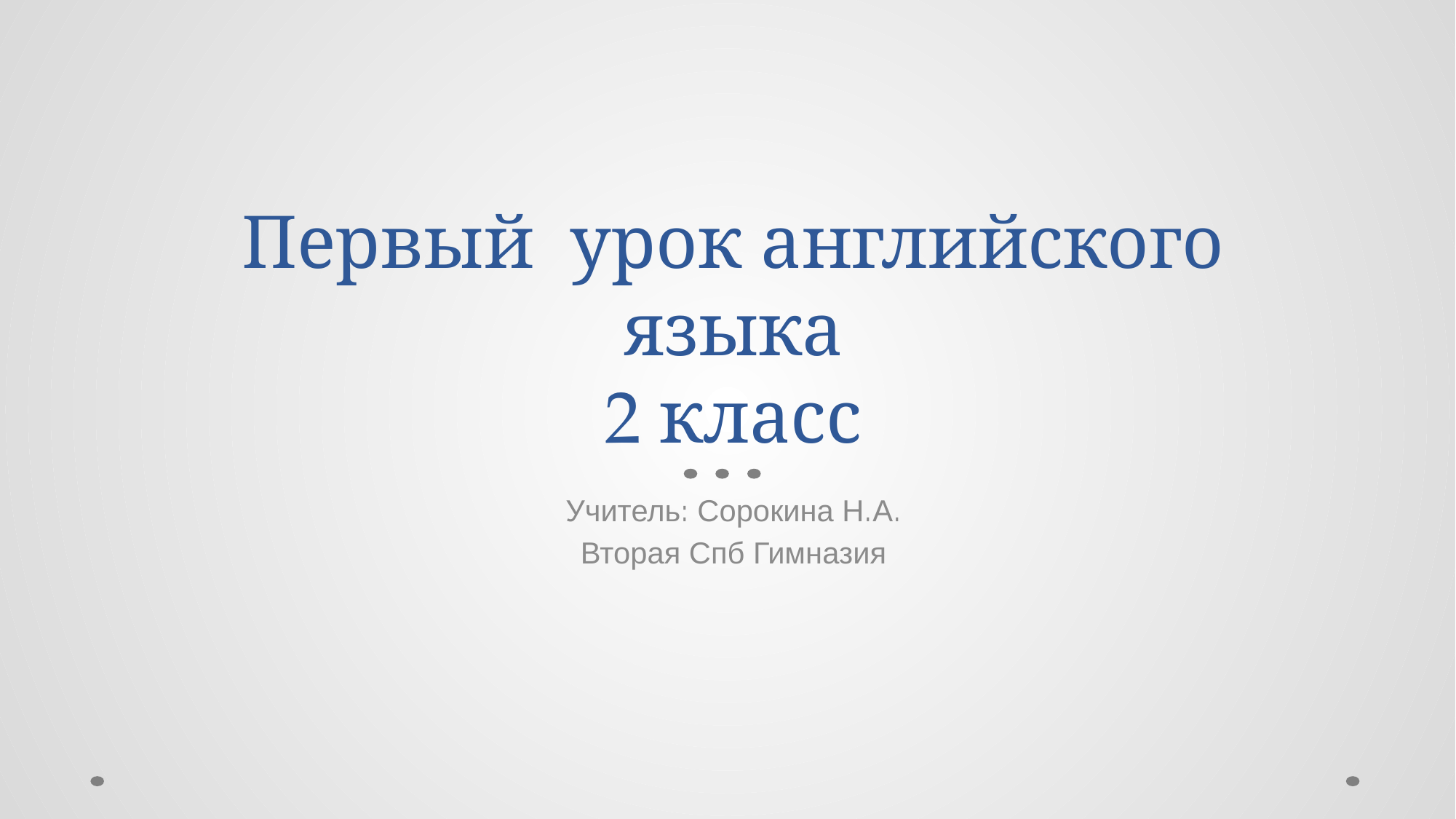

# Первый  урок английского языка 2 класс
Учитель: Сорокина Н.А.
Вторая Спб Гимназия